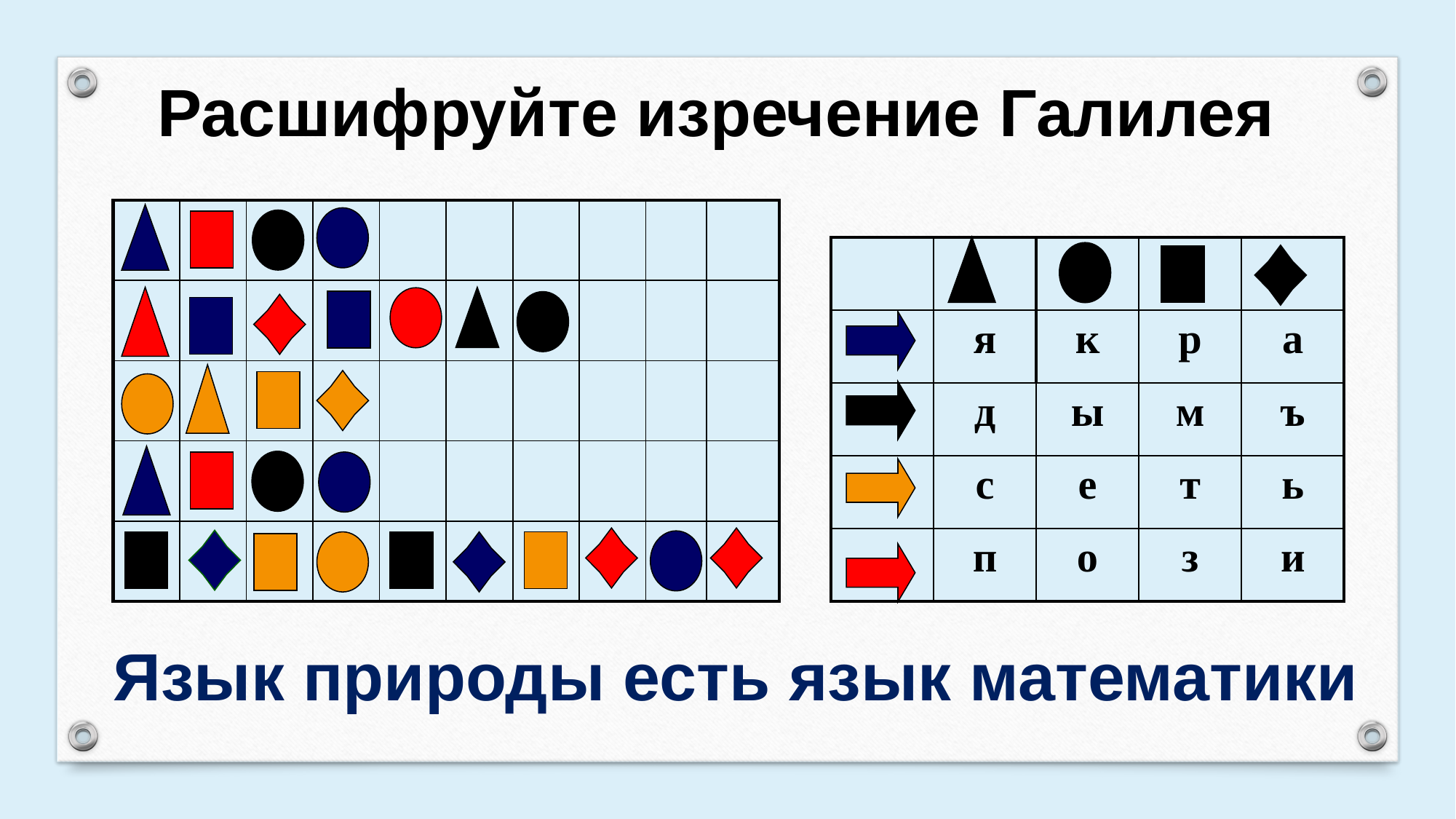

Расшифруйте изречение Галилея
|  |  |  |  |  |  |  |  |  |  |
| --- | --- | --- | --- | --- | --- | --- | --- | --- | --- |
|  |  |  |  |  |  |  |  |  |  |
|  |  |  |  |  |  |  |  |  |  |
|  |  |  |  |  |  |  |  |  |  |
|  |  |  |  |  |  |  |  |  |  |

|  |  |  |  |  |
| --- | --- | --- | --- | --- |
|  | я | к | р | а |
|  | д | ы | м | ъ |
|  | с | е | т | ь |
|  | п | о | з | и |

Язык природы есть язык математики